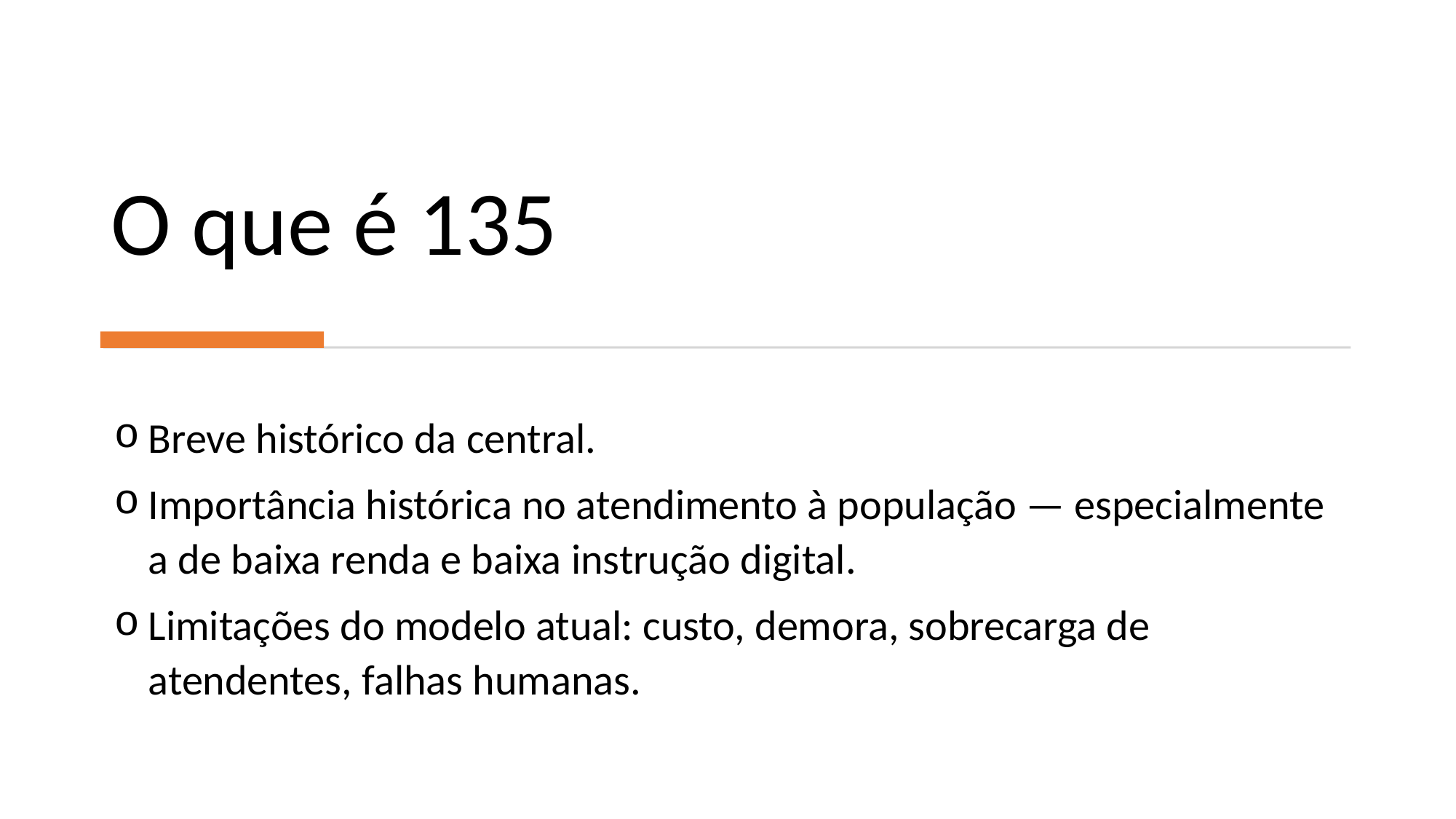

# O que é 135

Breve histórico da central.
Importância histórica no atendimento à população — especialmente a de baixa renda e baixa instrução digital.
Limitações do modelo atual: custo, demora, sobrecarga de atendentes, falhas humanas.